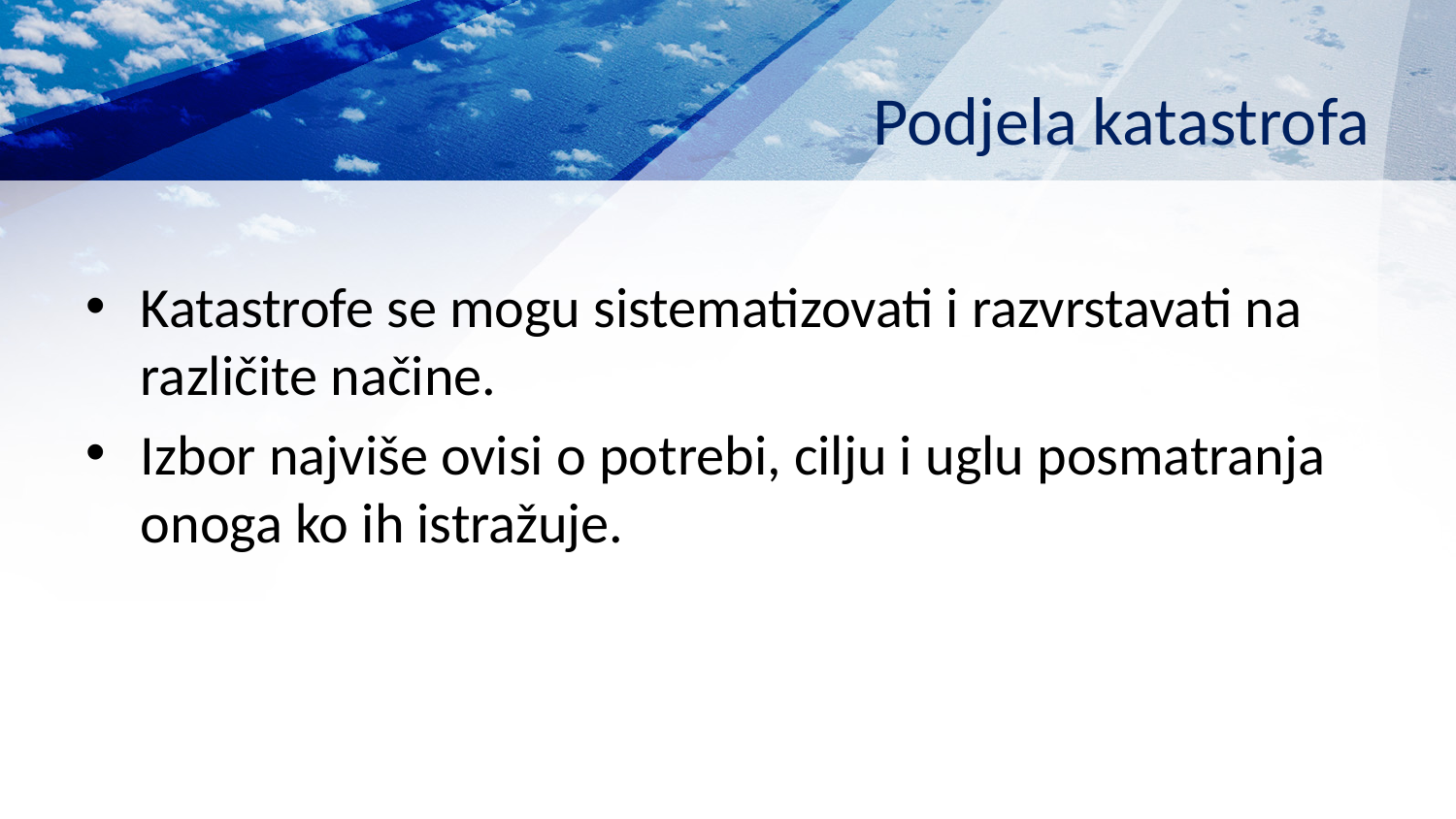

# Podjela katastrofa
Katastrofe se mogu sistematizovati i razvrstavati na različite načine.
Izbor najviše ovisi o potrebi, cilju i uglu posmatranja onoga ko ih istražuje.